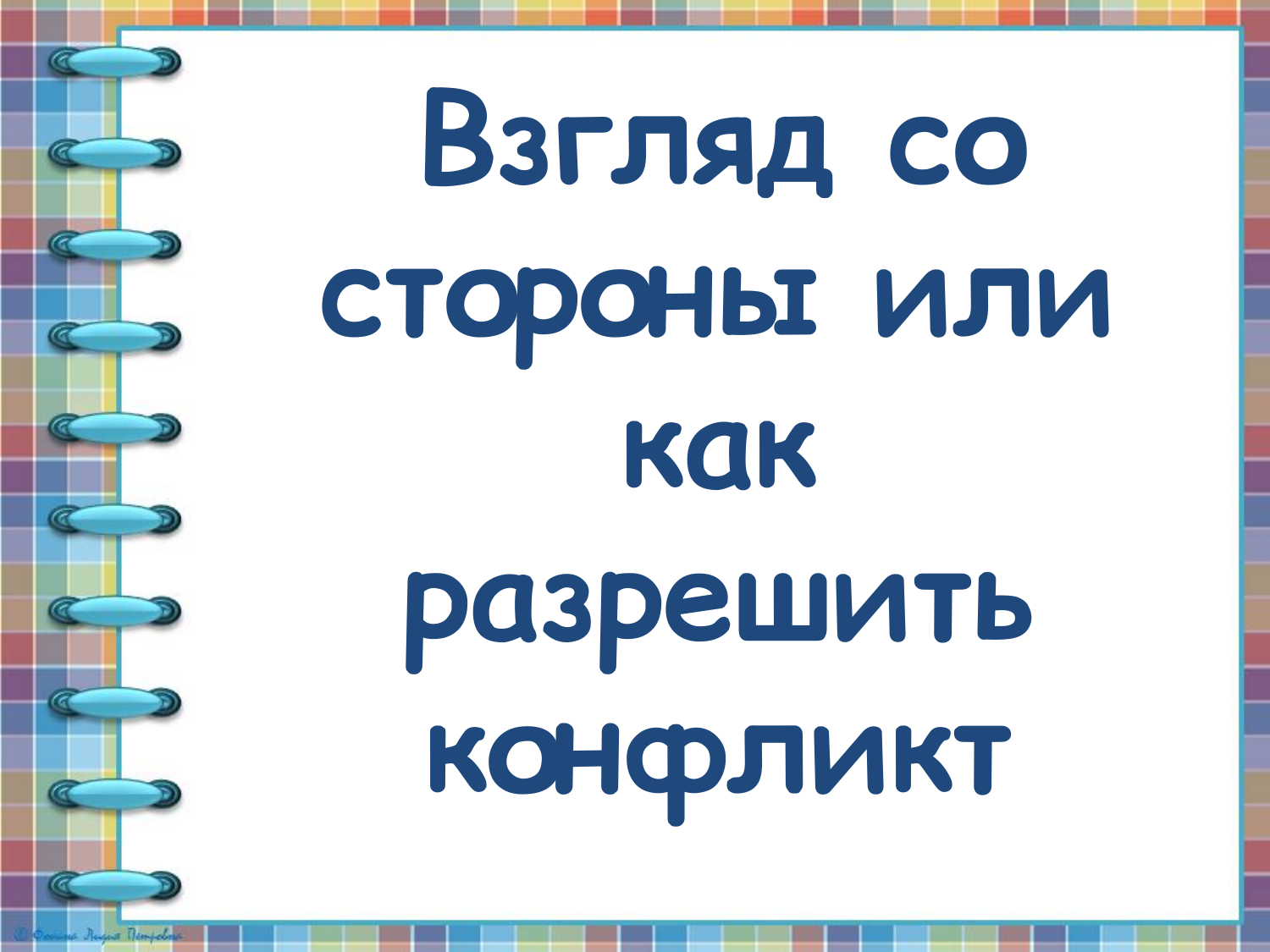

# Взгляд со стороны или как разрешить конфликт